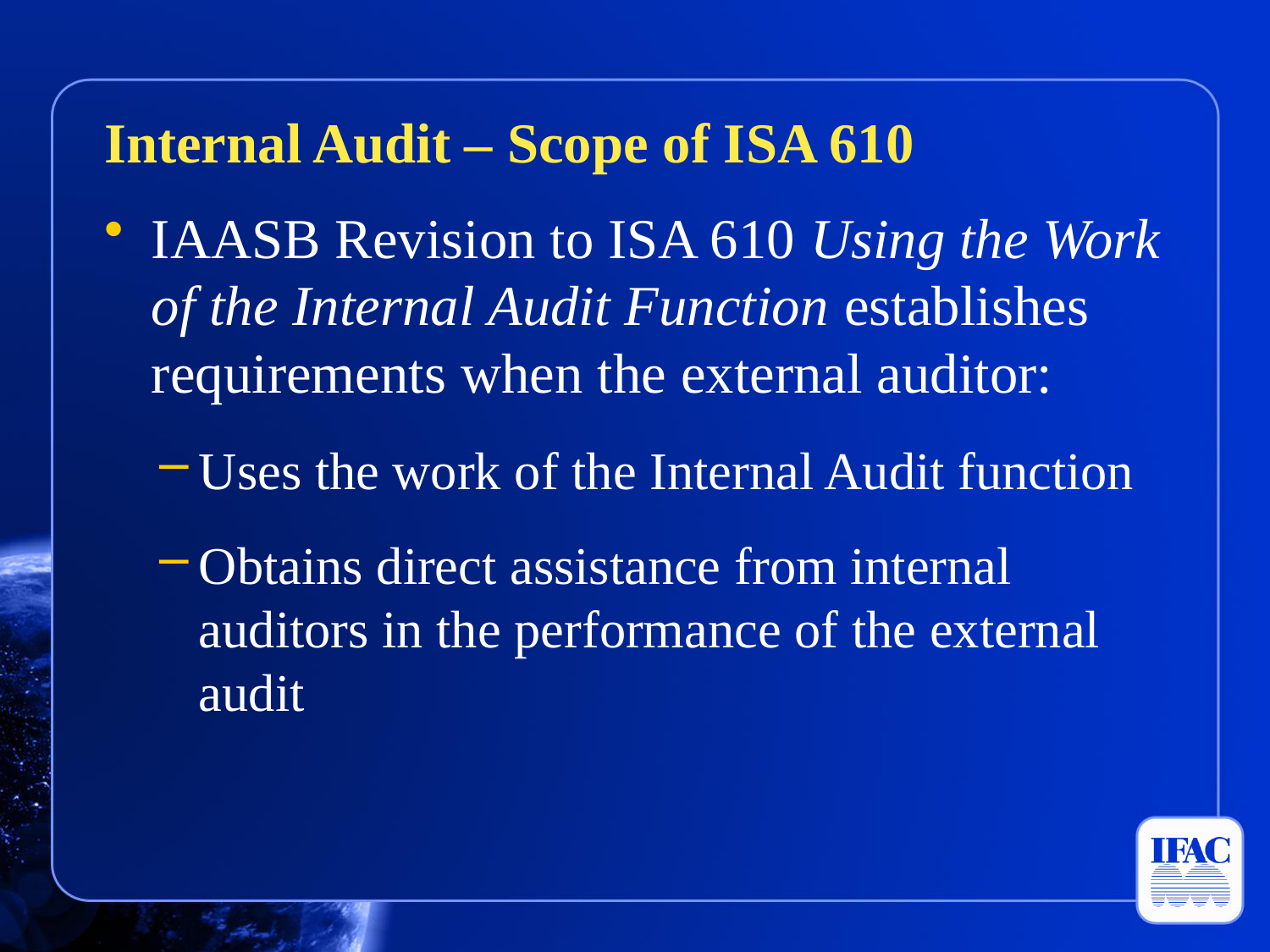

#
Internal Audit – Scope of ISA 610

IAASB Revision to ISA 610 Using the Work  of the Internal Audit Function establishes requirements when the external auditor:
Uses the work of the Internal Audit function
Obtains direct assistance from internal auditors in the performance of the external audit